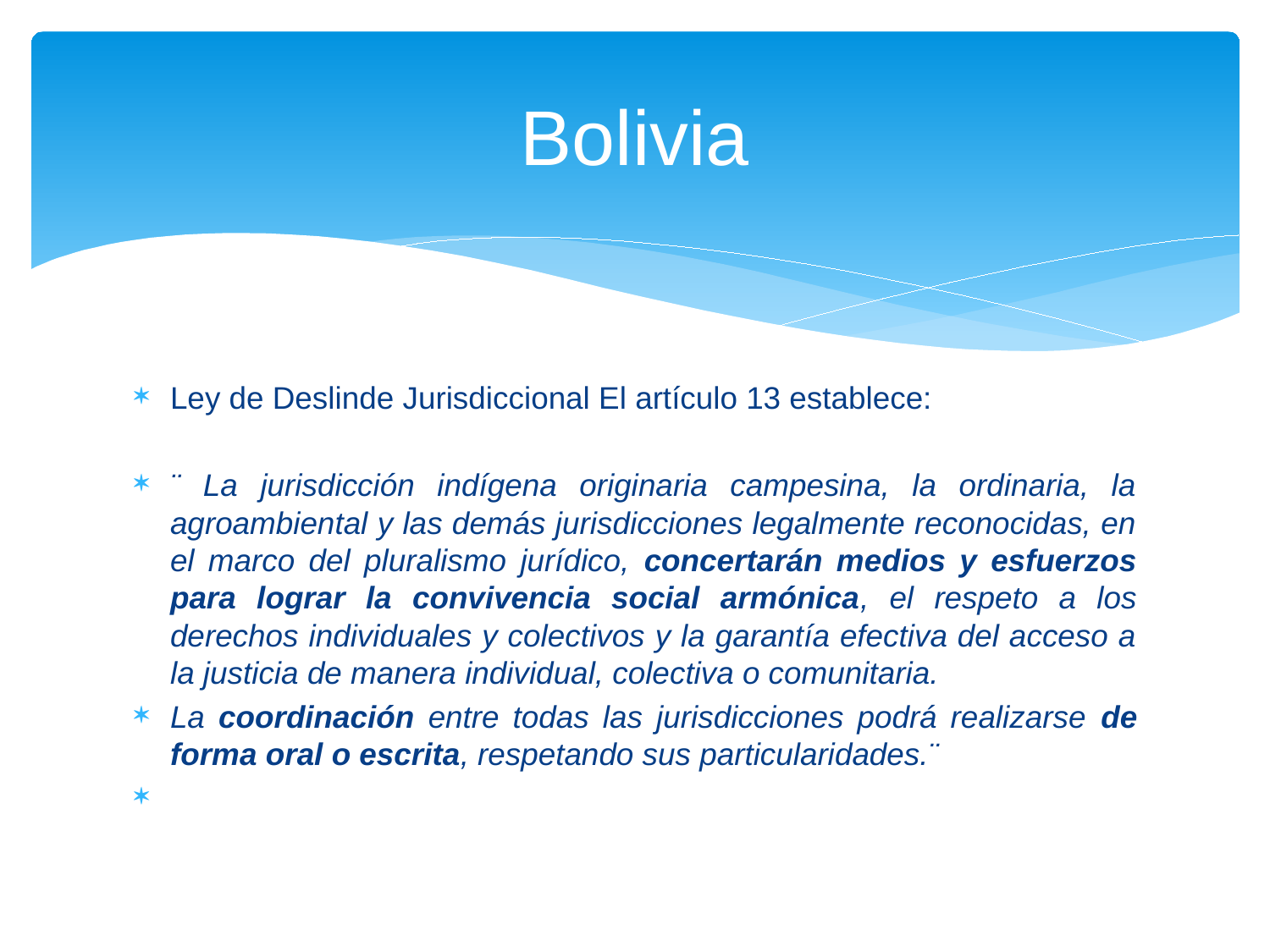

# Bolivia
Ley de Deslinde Jurisdiccional El artículo 13 establece:

¨ La jurisdicción indígena originaria campesina, la ordinaria, la agroambiental y las demás jurisdicciones legalmente reconocidas, en el marco del pluralismo jurídico, concertarán medios y esfuerzos para lograr la convivencia social armónica, el respeto a los derechos individuales y colectivos y la garantía efectiva del acceso a la justicia de manera individual, colectiva o comunitaria.
La coordinación entre todas las jurisdicciones podrá realizarse de forma oral o escrita, respetando sus particularidades.¨